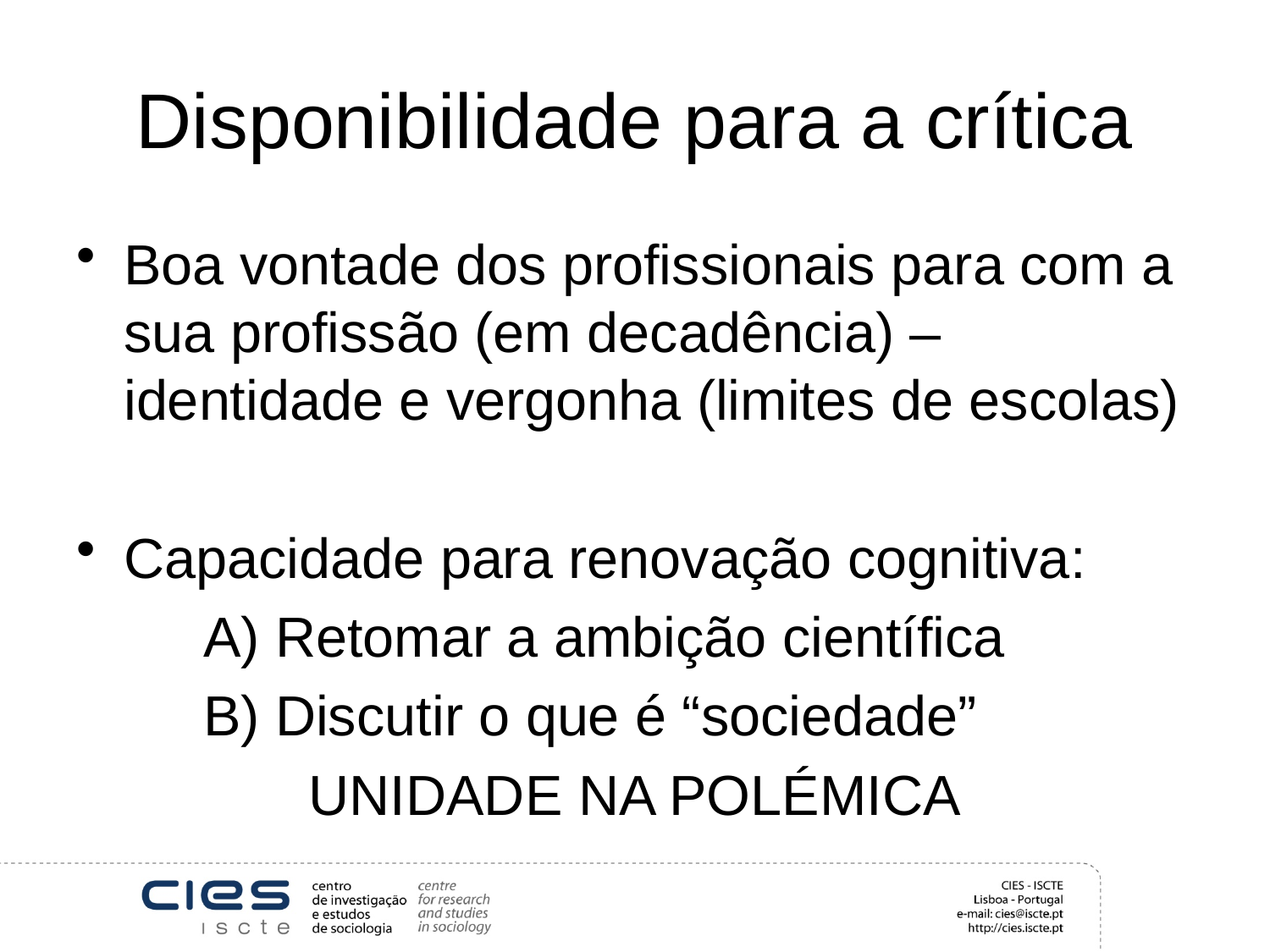

# Disponibilidade para a crítica
Boa vontade dos profissionais para com a sua profissão (em decadência) – identidade e vergonha (limites de escolas)

Capacidade para renovação cognitiva:
	A) Retomar a ambição científica
	B) Discutir o que é “sociedade”
UNIDADE NA POLÉMICA